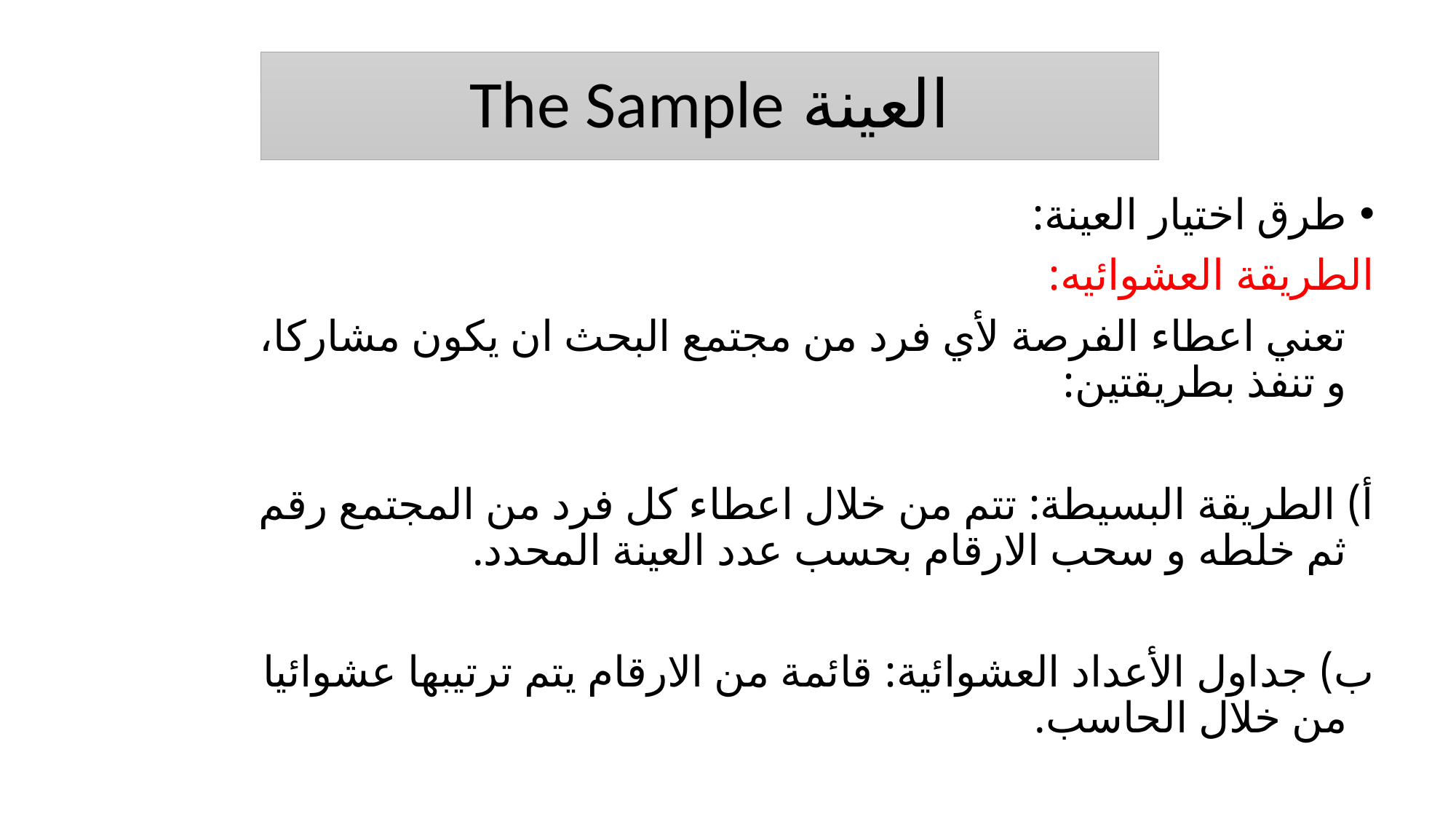

# العينة The Sample
طرق اختيار العينة:
الطريقة العشوائيه:
		تعني اعطاء الفرصة لأي فرد من مجتمع البحث ان يكون مشاركا، و تنفذ بطريقتين:

أ) الطريقة البسيطة: تتم من خلال اعطاء كل فرد من المجتمع رقم ثم خلطه و سحب الارقام بحسب عدد العينة المحدد.

ب) جداول الأعداد العشوائية: قائمة من الارقام يتم ترتيبها عشوائيا من خلال الحاسب.